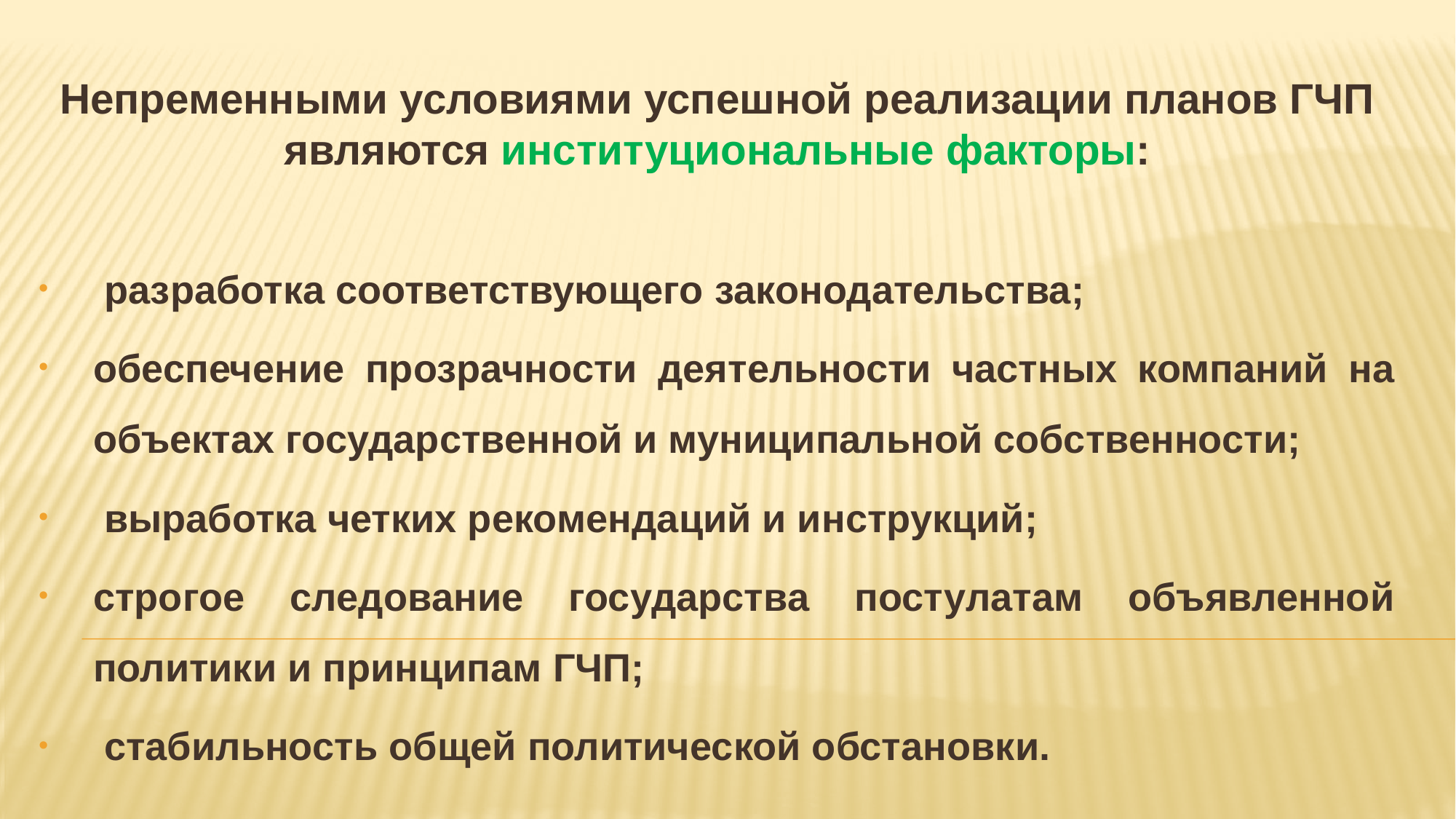

Непременными условиями успешной реализации планов ГЧП являются институциональные факторы:

 разработка соответствующего законодательства;
обеспечение прозрачности деятельности частных компаний на объектах государственной и муниципальной собственности;
 выработка четких рекомендаций и инструкций;
строгое следование государства постулатам объявленной политики и принципам ГЧП;
 стабильность общей политической обстановки.